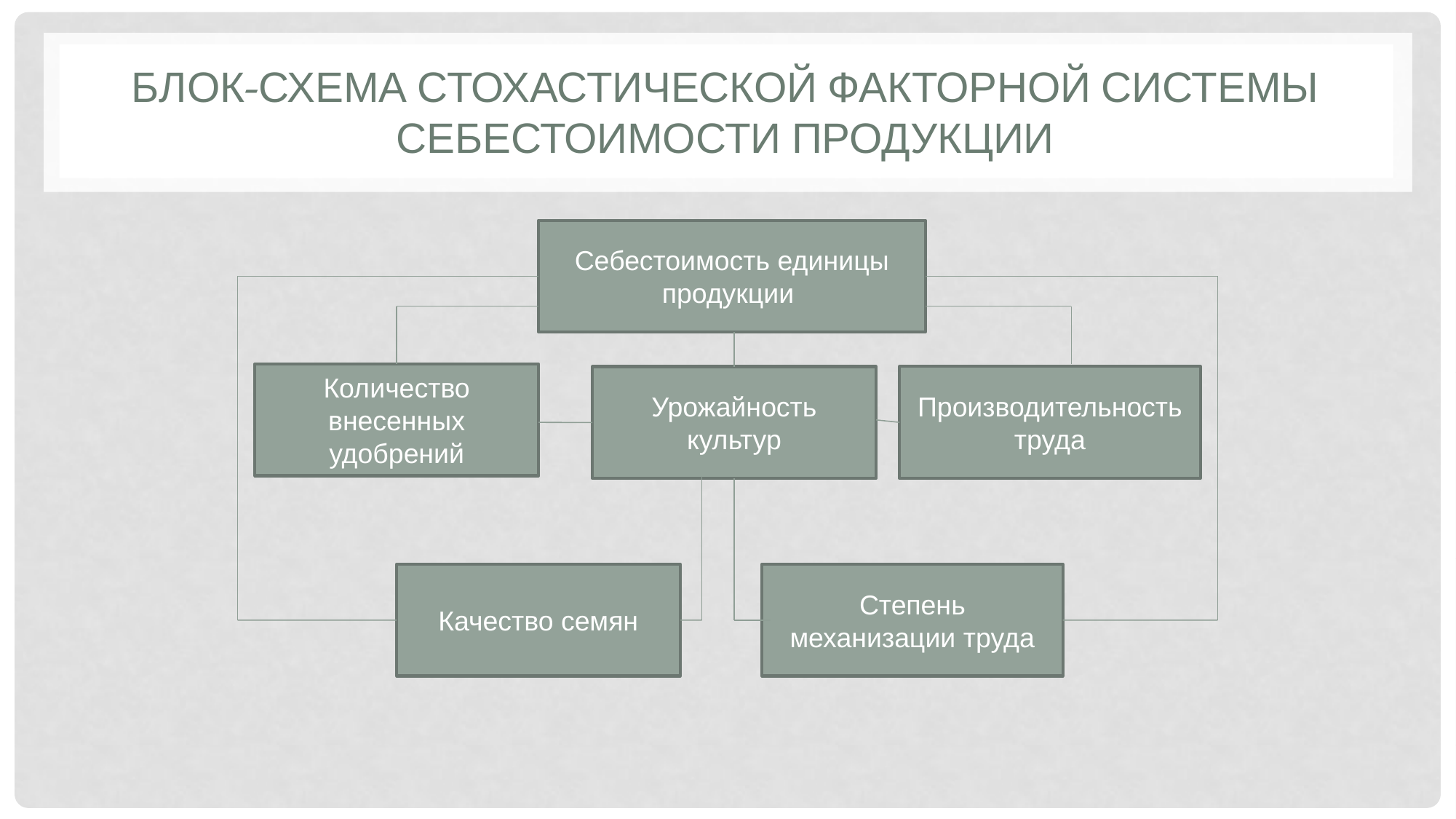

# Блок-схема стохастической факторной системы себестоимости продукции

Себестоимость единицы продукции
Количество внесенных удобрений
Производительность труда
Урожайность культур
Качество семян
Степень механизации труда